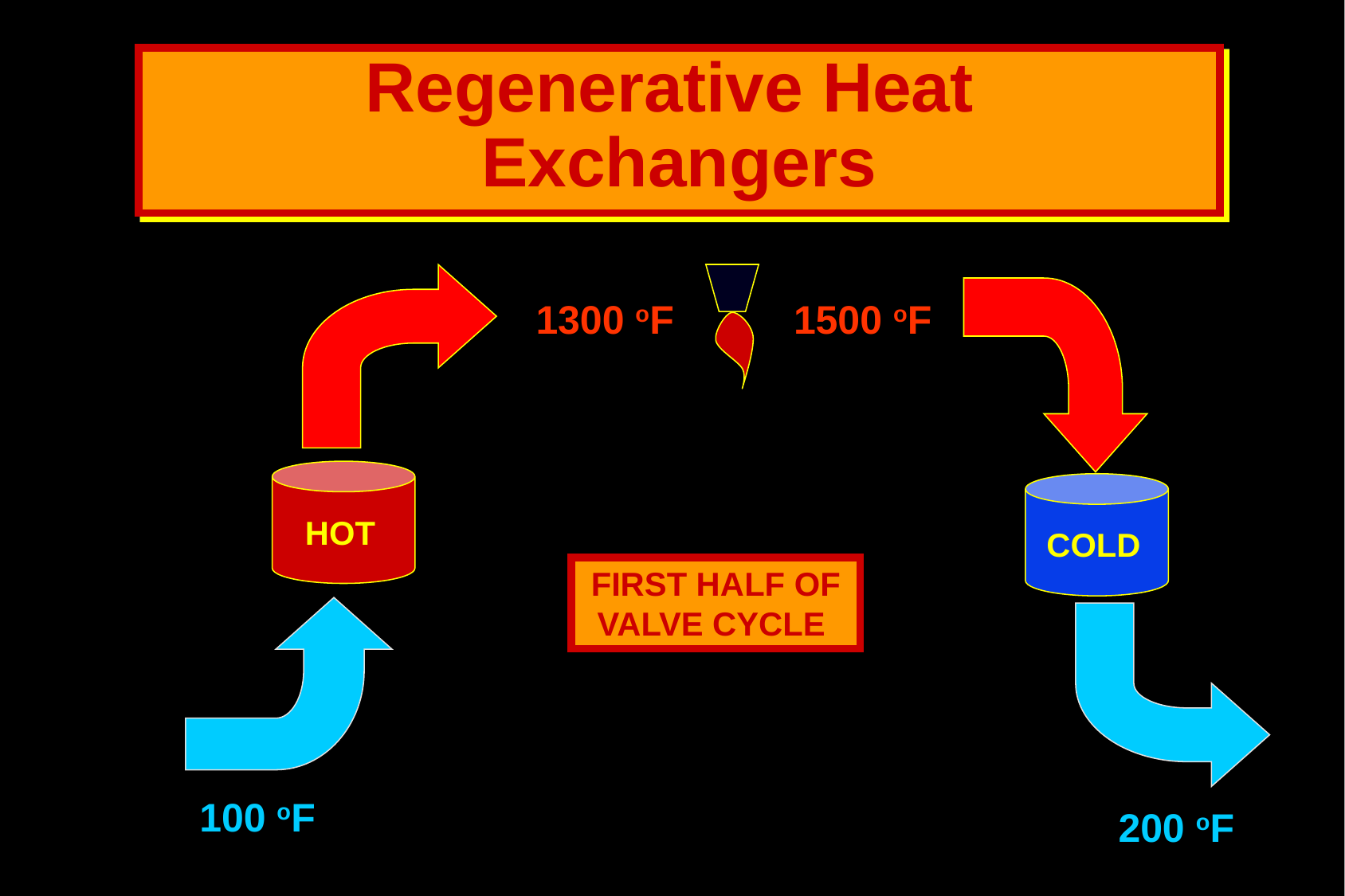

Regenerative Heat
Exchangers

1300 oF

1500 oF

HOT
COLD
FIRST HALF OF VALVE CYCLE

100 oF

200 oF